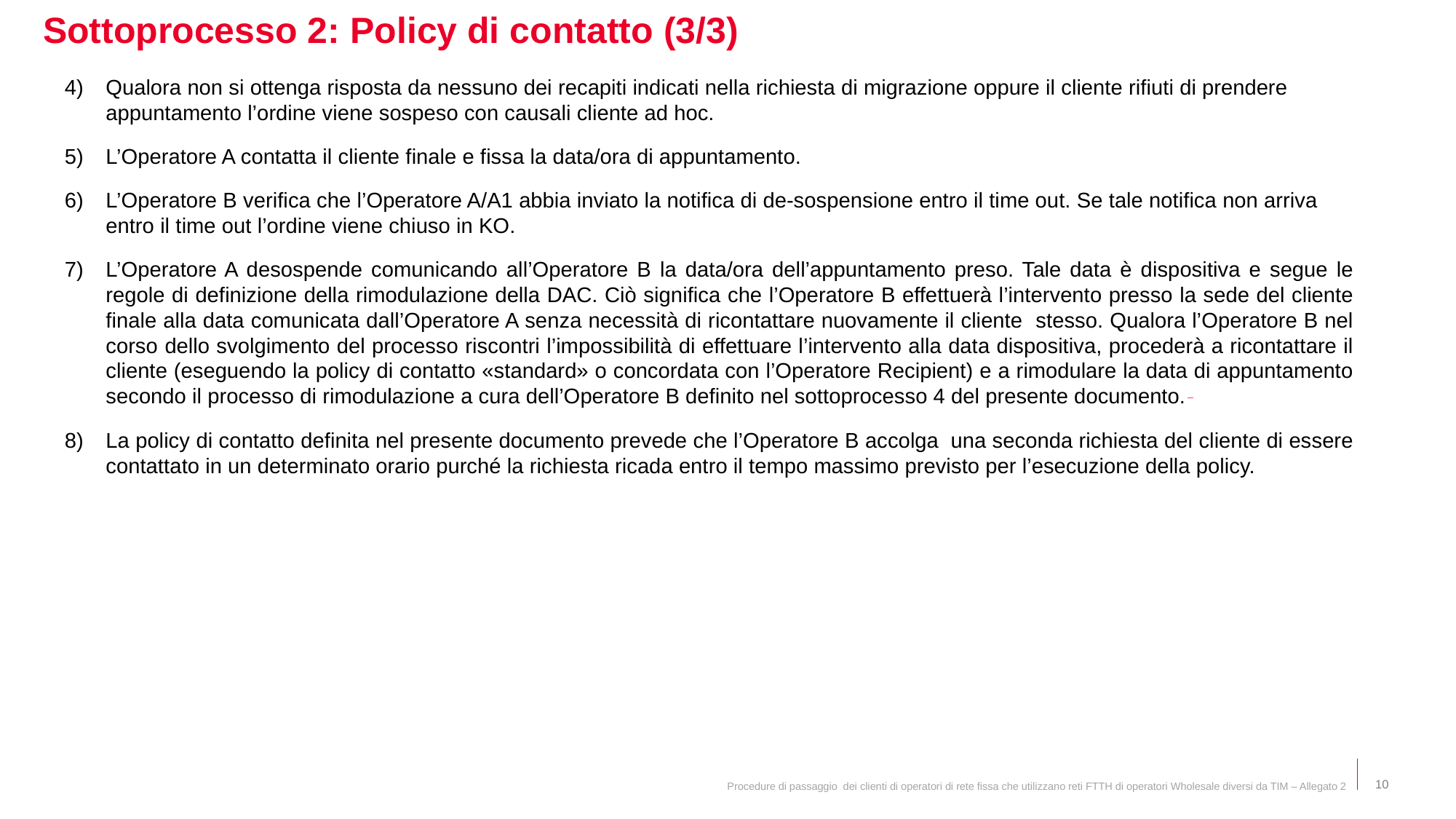

Sottoprocesso 2: Policy di contatto (3/3)

Qualora non si ottenga risposta da nessuno dei recapiti indicati nella richiesta di migrazione oppure il cliente rifiuti di prendere appuntamento l’ordine viene sospeso con causali cliente ad hoc.
L’Operatore A contatta il cliente finale e fissa la data/ora di appuntamento.
L’Operatore B verifica che l’Operatore A/A1 abbia inviato la notifica di de-sospensione entro il time out. Se tale notifica non arriva entro il time out l’ordine viene chiuso in KO.
L’Operatore A desospende comunicando all’Operatore B la data/ora dell’appuntamento preso. Tale data è dispositiva e segue le regole di definizione della rimodulazione della DAC. Ciò significa che l’Operatore B effettuerà l’intervento presso la sede del cliente finale alla data comunicata dall’Operatore A senza necessità di ricontattare nuovamente il cliente  stesso. Qualora l’Operatore B nel corso dello svolgimento del processo riscontri l’impossibilità di effettuare l’intervento alla data dispositiva, procederà a ricontattare il cliente (eseguendo la policy di contatto «standard» o concordata con l’Operatore Recipient) e a rimodulare la data di appuntamento secondo il processo di rimodulazione a cura dell’Operatore B definito nel sottoprocesso 4 del presente documento.
La policy di contatto definita nel presente documento prevede che l’Operatore B accolga  una seconda richiesta del cliente di essere contattato in un determinato orario purché la richiesta ricada entro il tempo massimo previsto per l’esecuzione della policy.